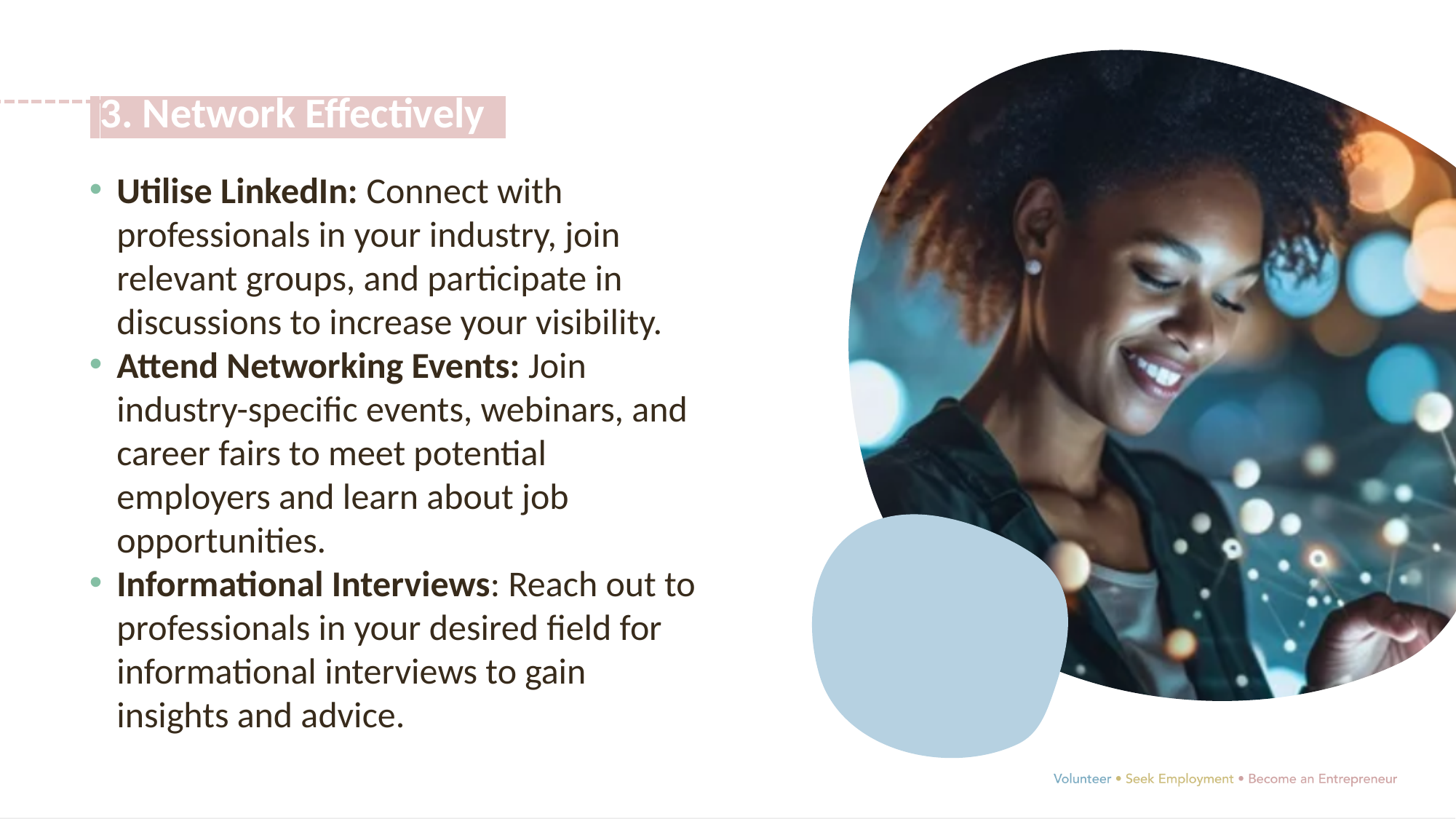

3. Network Effectively:
Utilise LinkedIn: Connect with professionals in your industry, join relevant groups, and participate in discussions to increase your visibility.
Attend Networking Events: Join industry-specific events, webinars, and career fairs to meet potential employers and learn about job opportunities.
Informational Interviews: Reach out to professionals in your desired field for informational interviews to gain insights and advice.